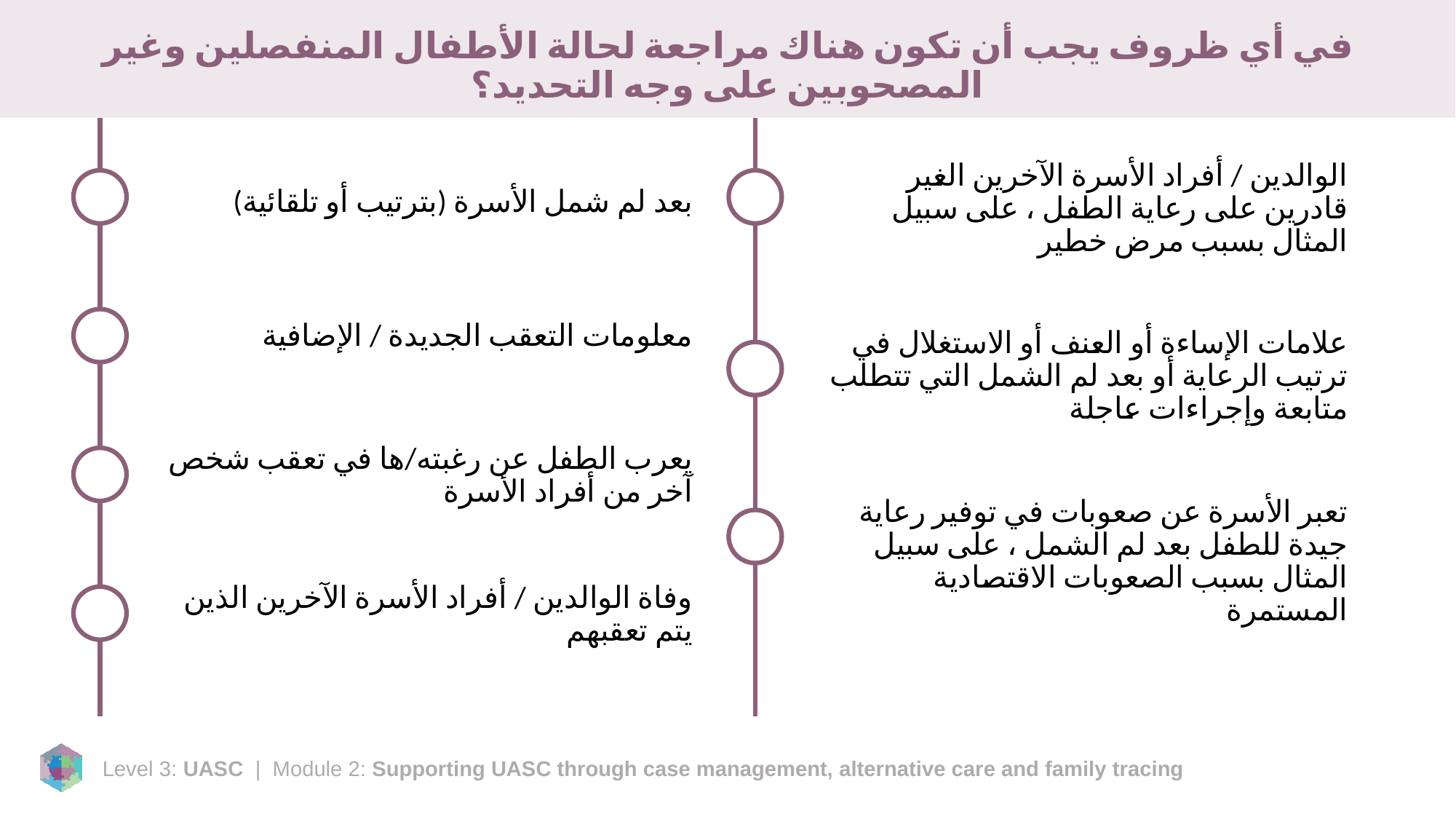

# في أي ظروف يجب أن تكون هناك مراجعة لحالة الأطفال المنفصلين وغير المصحوبين على وجه التحديد؟
الوالدين / أفراد الأسرة الآخرين الغير قادرين على رعاية الطفل ، على سبيل المثال بسبب مرض خطير

بعد لم شمل الأسرة (بترتيب أو تلقائية)
معلومات التعقب الجديدة / الإضافية

علامات الإساءة أو العنف أو الاستغلال في ترتيب الرعاية أو بعد لم الشمل التي تتطلب متابعة وإجراءات عاجلة

يعرب الطفل عن رغبته/ها في تعقب شخص آخر من أفراد الأسرة
تعبر الأسرة عن صعوبات في توفير رعاية جيدة للطفل بعد لم الشمل ، على سبيل المثال بسبب الصعوبات الاقتصادية المستمرة

وفاة الوالدين / أفراد الأسرة الآخرين الذين يتم تعقبهم